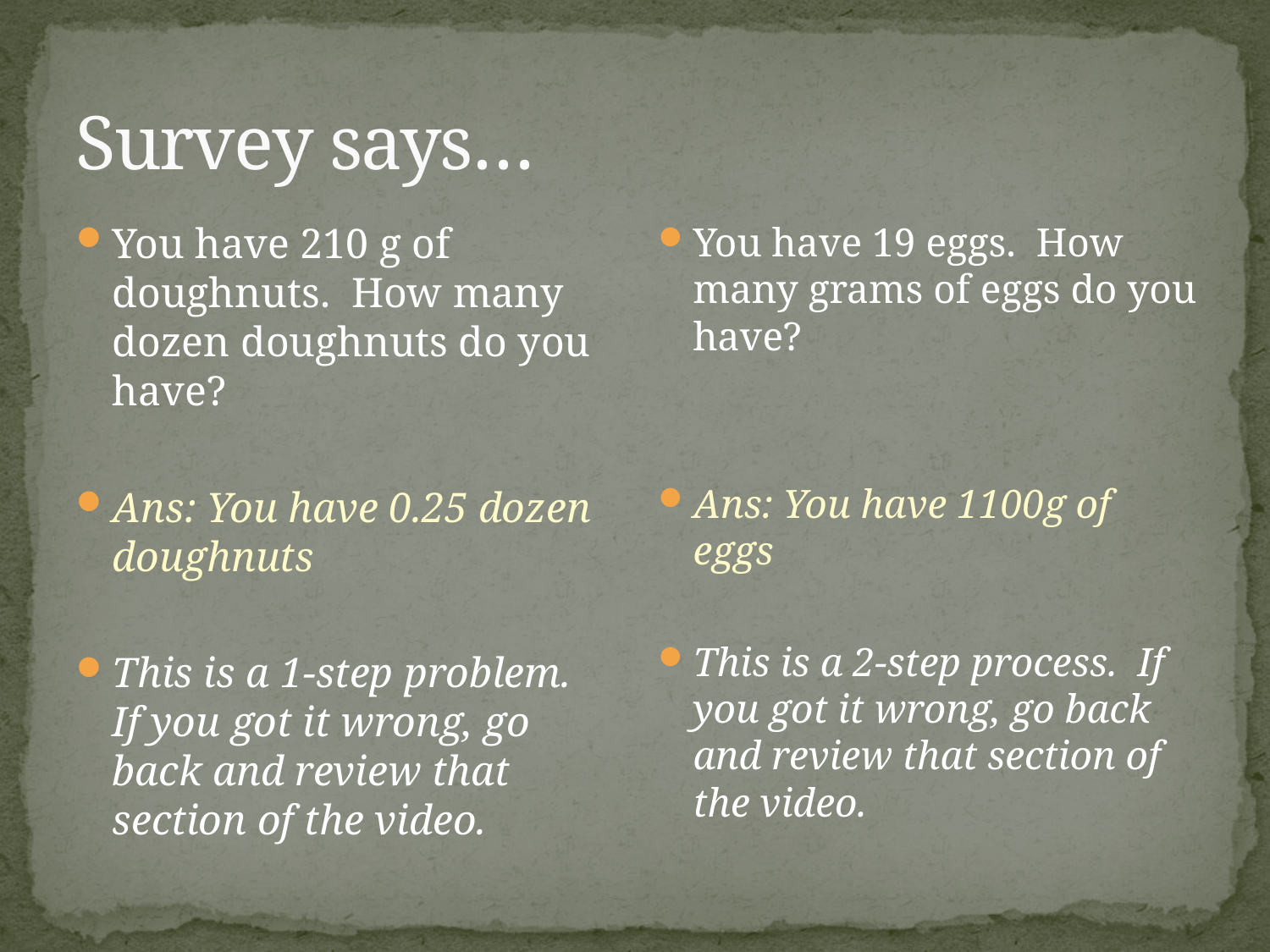

# Survey says…
You have 210 g of doughnuts.  How many dozen doughnuts do you have?

Ans: You have 0.25 dozen doughnuts

This is a 1-step problem.  If you got it wrong, go back and review that section of the video.
You have 19 eggs.  How many grams of eggs do you have?

Ans: You have 1100g of eggs

This is a 2-step process.  If you got it wrong, go back and review that section of the video.